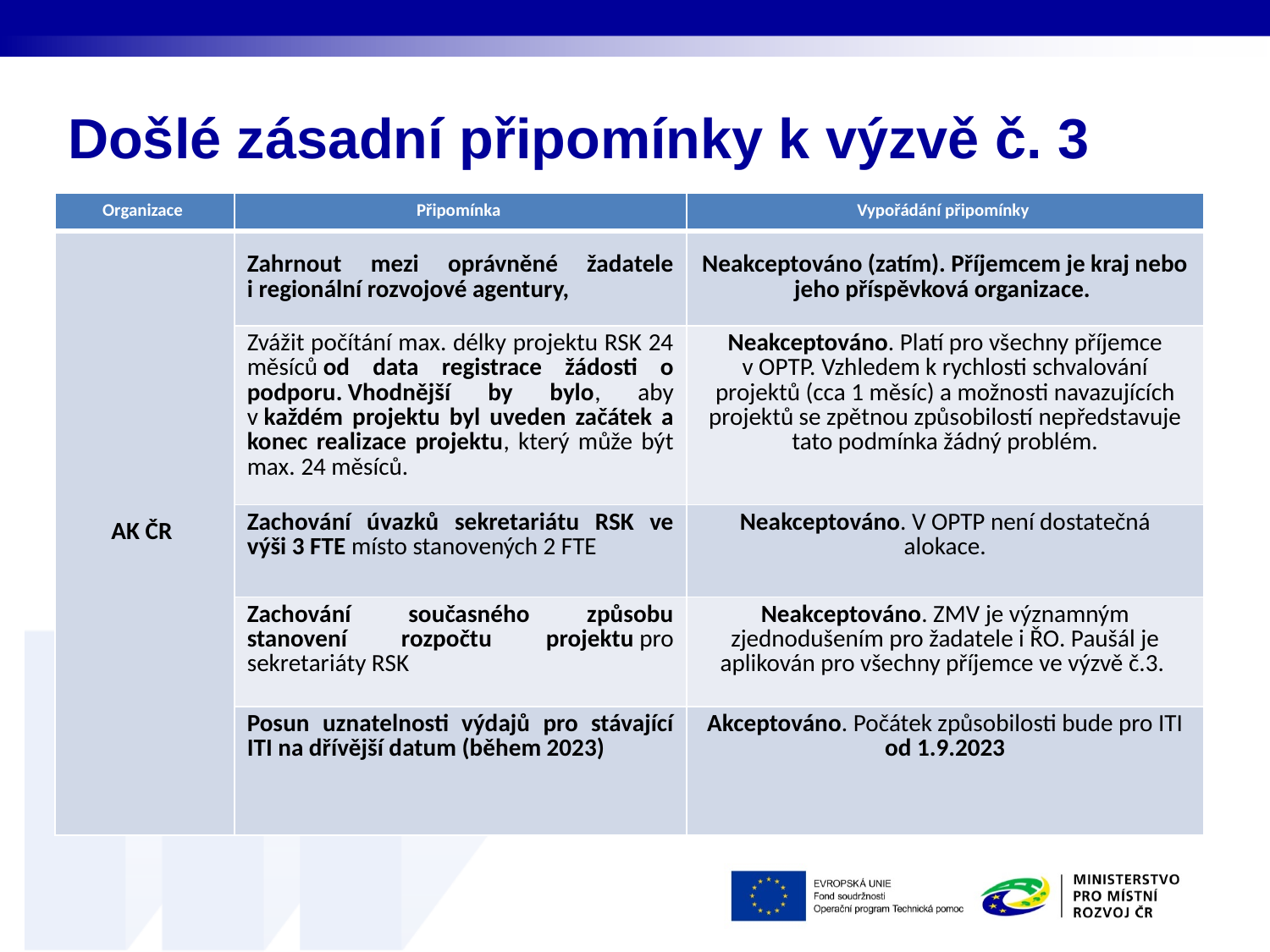

# Došlé zásadní připomínky k výzvě č. 3
| Organizace | Připomínka | Vypořádání připomínky |
| --- | --- | --- |
| AK ČR | Zahrnout mezi oprávněné žadatele i regionální rozvojové agentury, | Neakceptováno (zatím). Příjemcem je kraj nebo jeho příspěvková organizace. |
|  | Zvážit počítání max. délky projektu RSK 24 měsíců od data registrace žádosti o podporu. Vhodnější by bylo, aby v každém projektu byl uveden začátek a konec realizace projektu, který může být max. 24 měsíců. | Neakceptováno. Platí pro všechny příjemce v OPTP. Vzhledem k rychlosti schvalování projektů (cca 1 měsíc) a možnosti navazujících projektů se zpětnou způsobilostí nepředstavuje tato podmínka žádný problém. |
|  | Zachování úvazků sekretariátu RSK ve výši 3 FTE místo stanovených 2 FTE | Neakceptováno. V OPTP není dostatečná alokace. |
|  | Zachování současného způsobu stanovení rozpočtu projektu pro sekretariáty RSK | Neakceptováno. ZMV je významným zjednodušením pro žadatele i ŘO. Paušál je aplikován pro všechny příjemce ve výzvě č.3. |
|  | Posun uznatelnosti výdajů pro stávající ITI na dřívější datum (během 2023) | Akceptováno. Počátek způsobilosti bude pro ITI od 1.9.2023 |